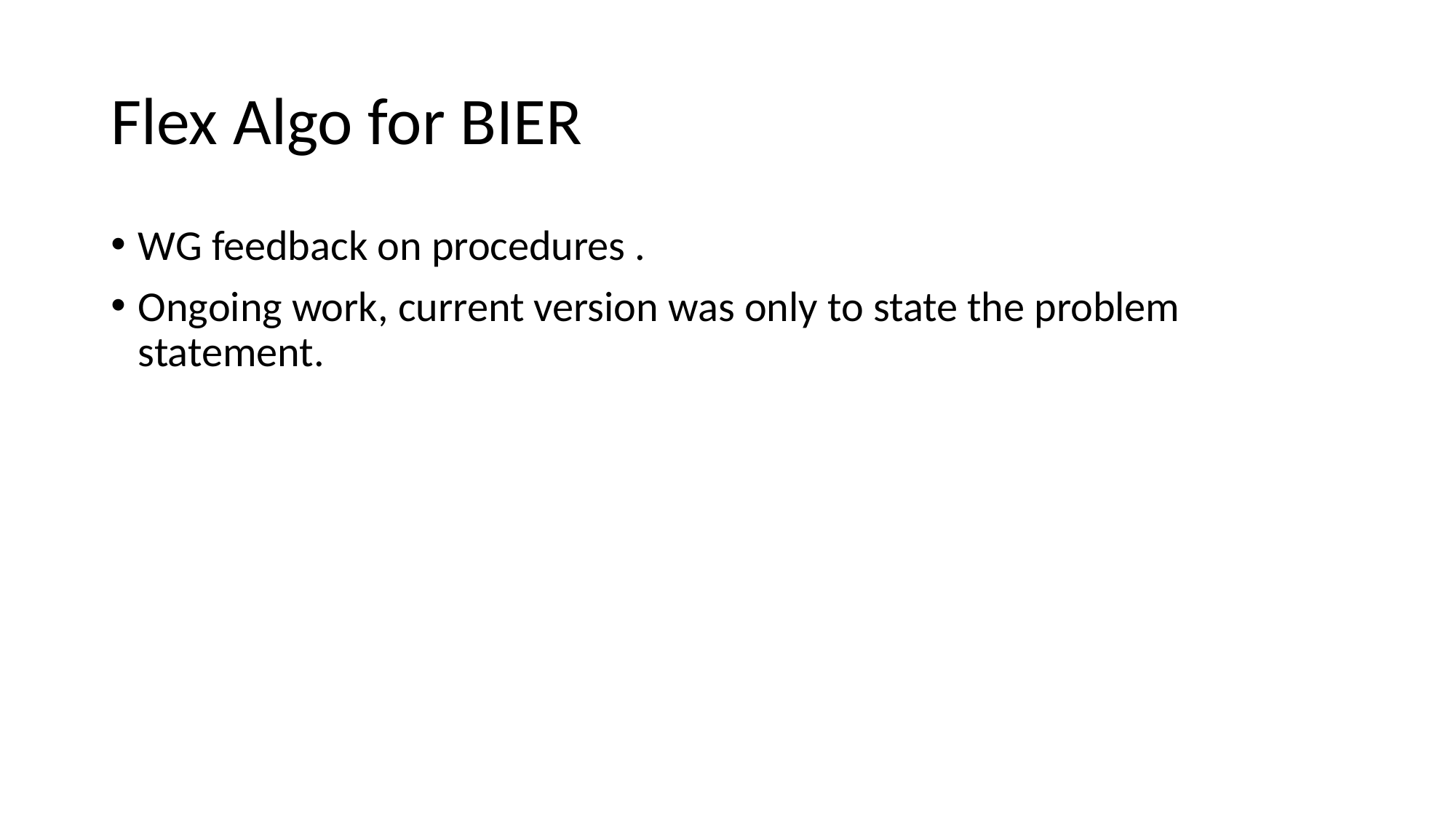

# Flex Algo for BIER
WG feedback on procedures .
Ongoing work, current version was only to state the problem statement.